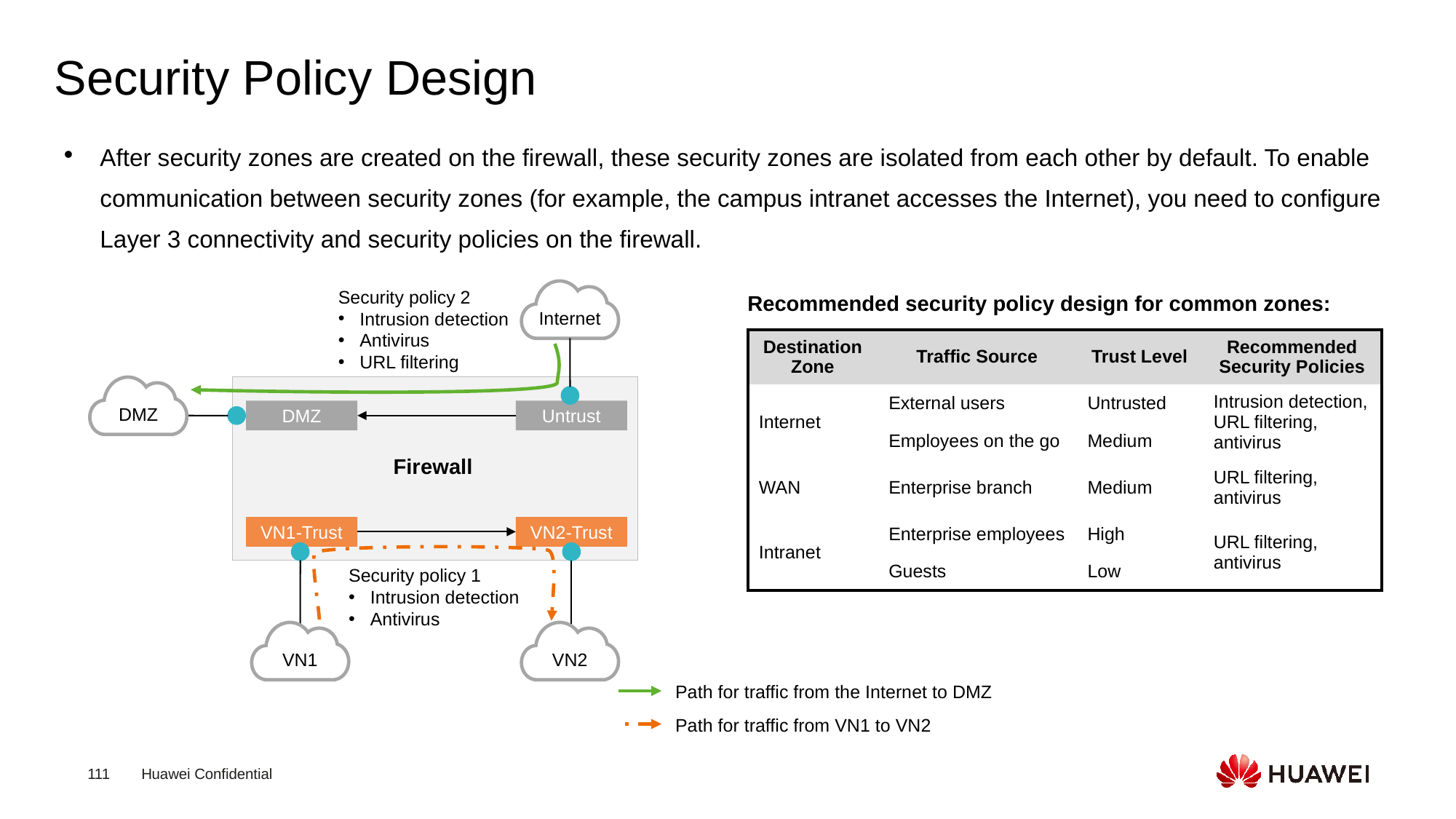

# Security Policy Design
After security zones are created on the firewall, these security zones are isolated from each other by default. To enable communication between security zones (for example, the campus intranet accesses the Internet), you need to configure Layer 3 connectivity and security policies on the firewall.
Security policy 2
Intrusion detection
Antivirus
URL filtering

Internet
Recommended security policy design for common zones:
| Destination Zone | Traffic Source | Trust Level | Recommended Security Policies |
| --- | --- | --- | --- |
| Internet | External users | Untrusted | Intrusion detection, URL filtering, antivirus |
|  | Employees on the go | Medium |  |
| WAN | Enterprise branch | Medium | URL filtering, antivirus |
| Intranet | Enterprise employees | High | URL filtering, antivirus |
|  | Guests | Low |  |

DMZ

DMZ
Untrust

Firewall
VN1-Trust
VN2-Trust

Security policy 1
Intrusion detection
Antivirus

VN1

VN2
Path for traffic from the Internet to DMZ
Path for traffic from VN1 to VN2